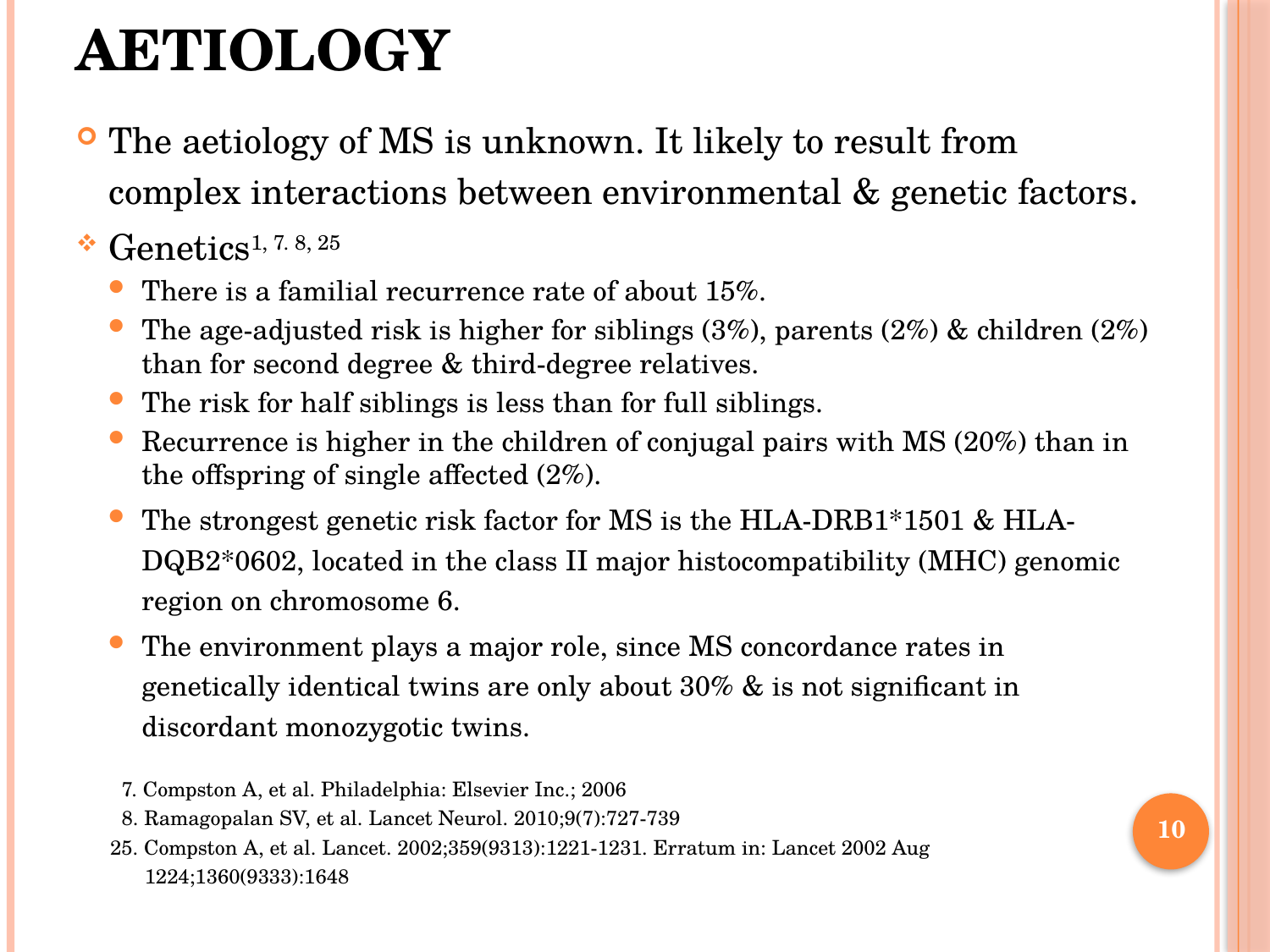

# Aetiology
The aetiology of MS is unknown. It likely to result from complex interactions between environmental & genetic factors.
Genetics1, 7. 8, 25
There is a familial recurrence rate of about 15%.
The age-adjusted risk is higher for siblings (3%), parents (2%) & children (2%) than for second degree & third-degree relatives.
The risk for half siblings is less than for full siblings.
Recurrence is higher in the children of conjugal pairs with MS (20%) than in the offspring of single affected (2%).
The strongest genetic risk factor for MS is the HLA-DRB1*1501 & HLA-DQB2*0602, located in the class II major histocompatibility (MHC) genomic region on chromosome 6.
The environment plays a major role, since MS concordance rates in genetically identical twins are only about 30% & is not significant in discordant monozygotic twins.

        7. Compston A, et al. Philadelphia: Elsevier Inc.; 2006
        8. Ramagopalan SV, et al. Lancet Neurol. 2010;9(7):727-739
      25. Compston A, et al. Lancet. 2002;359(9313):1221-1231. Erratum in: Lancet 2002 Aug
            1224;1360(9333):1648
10